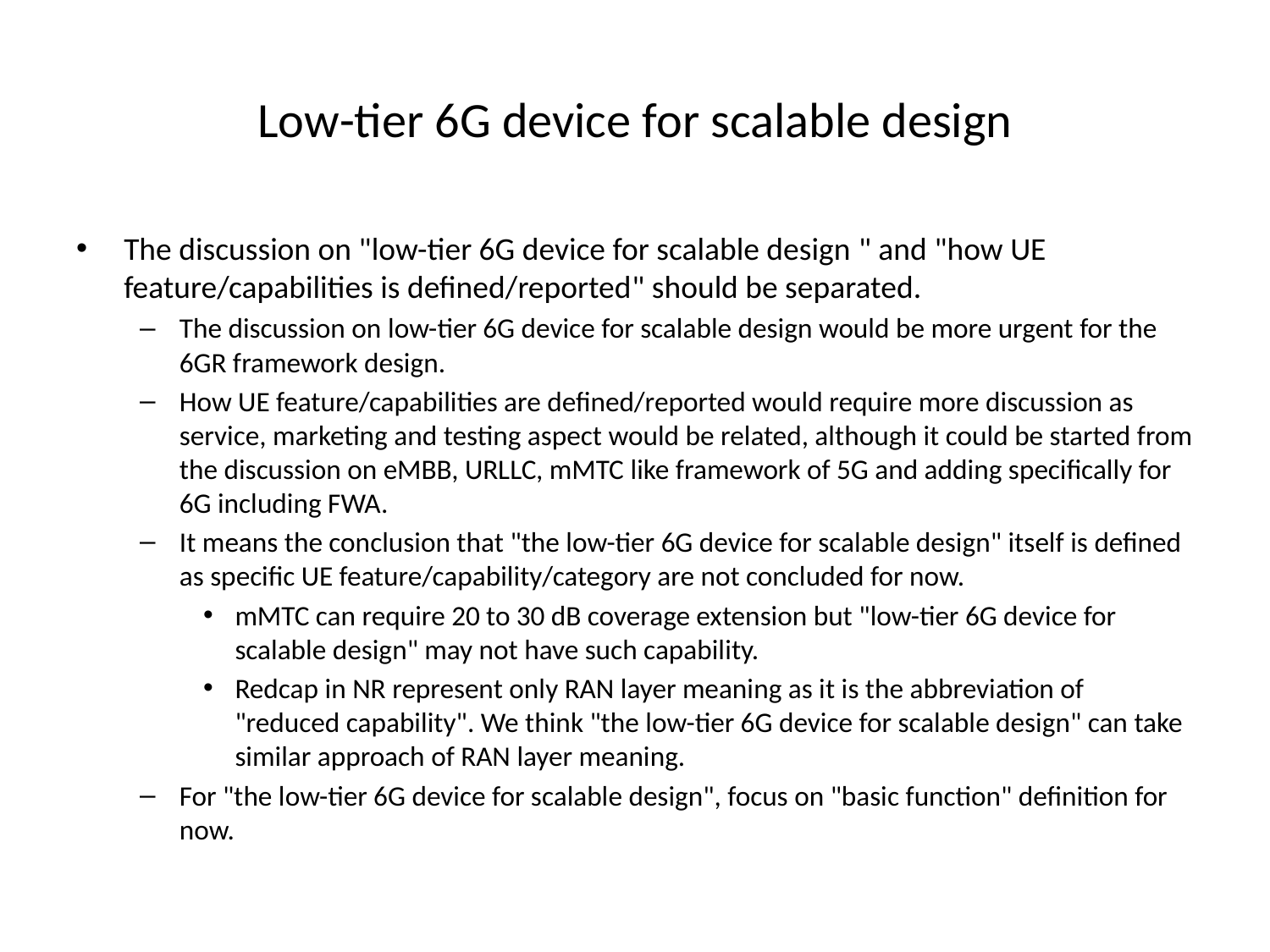

# Low-tier 6G device for scalable design
The discussion on "low-tier 6G device for scalable design " and "how UE feature/capabilities is defined/reported" should be separated.
The discussion on low-tier 6G device for scalable design would be more urgent for the 6GR framework design.
How UE feature/capabilities are defined/reported would require more discussion as service, marketing and testing aspect would be related, although it could be started from the discussion on eMBB, URLLC, mMTC like framework of 5G and adding specifically for 6G including FWA.
It means the conclusion that "the low-tier 6G device for scalable design" itself is defined as specific UE feature/capability/category are not concluded for now.
mMTC can require 20 to 30 dB coverage extension but "low-tier 6G device for scalable design" may not have such capability.
Redcap in NR represent only RAN layer meaning as it is the abbreviation of "reduced capability". We think "the low-tier 6G device for scalable design" can take similar approach of RAN layer meaning.
For "the low-tier 6G device for scalable design", focus on "basic function" definition for now.